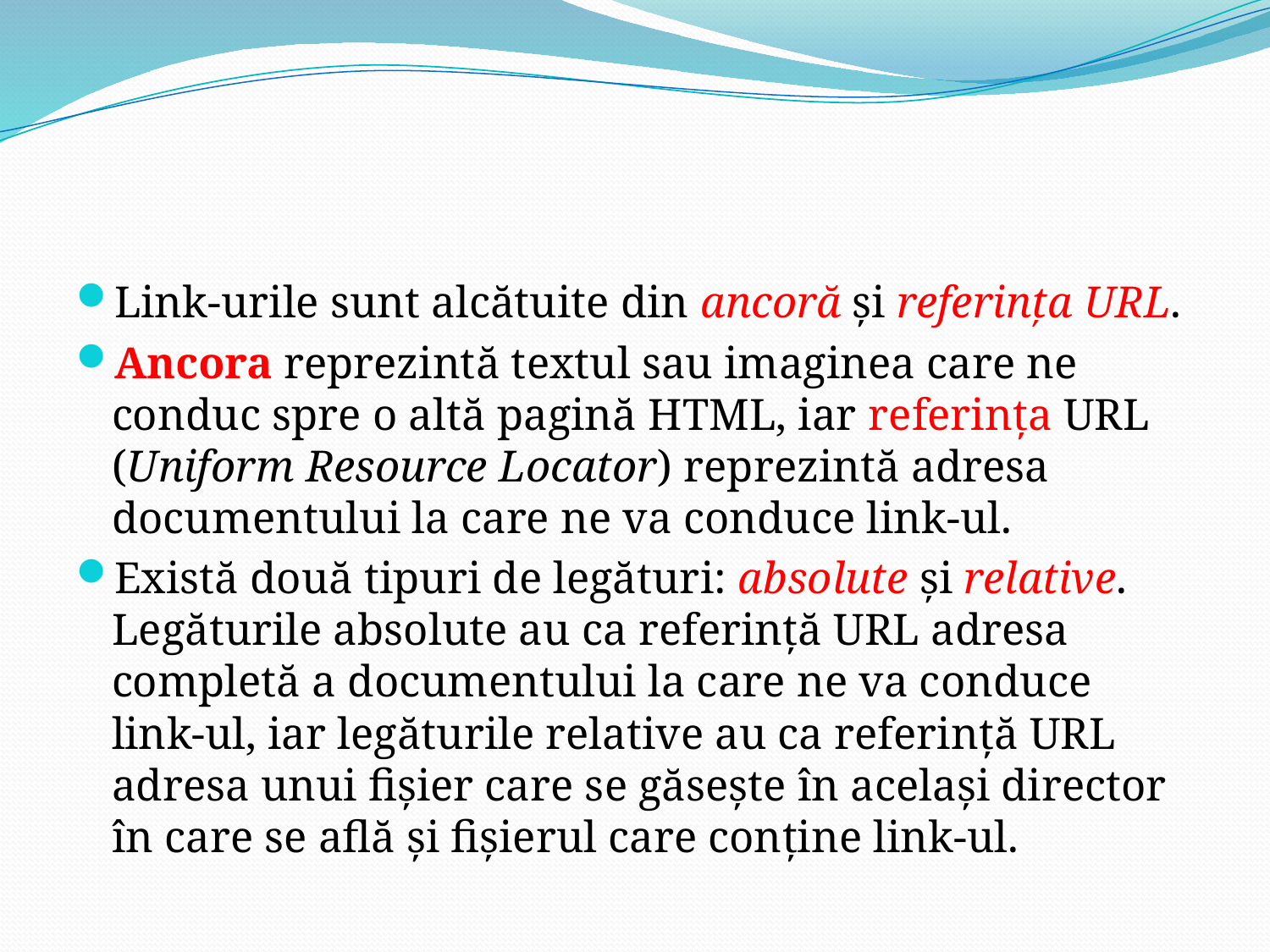

#
Link-urile sunt alcătuite din ancoră și referința URL.
Ancora reprezintă textul sau imaginea care ne conduc spre o altă pagină HTML, iar referința URL (Uniform Resource Locator) reprezintă adresa documentului la care ne va conduce link-ul.
Există două tipuri de legături: absolute și relative. Legăturile absolute au ca referință URL adresa completă a documentului la care ne va conduce link-ul, iar legăturile relative au ca referință URL adresa unui fișier care se găsește în același director în care se află și fișierul care conține link-ul.